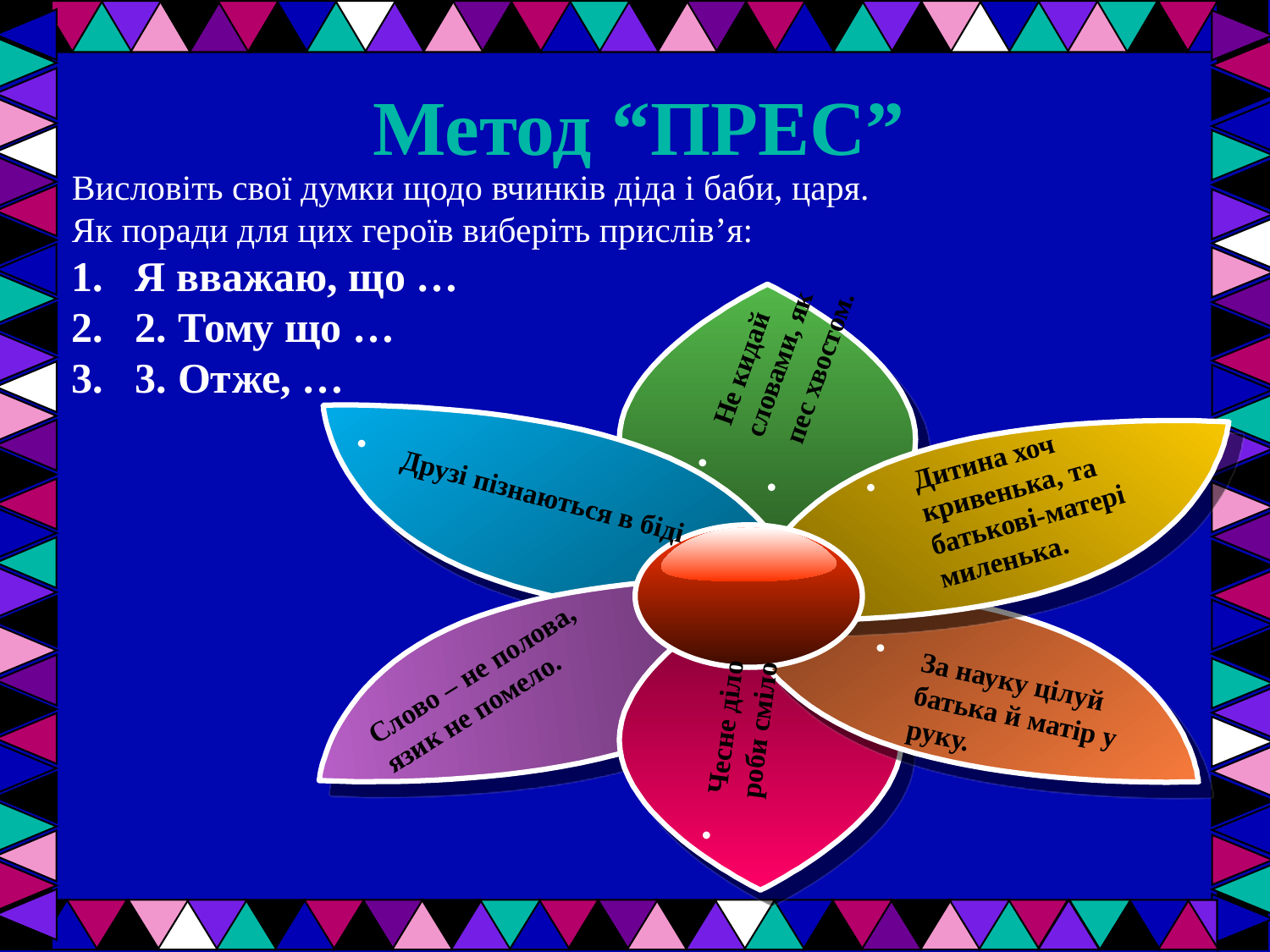

# Метод “ПРЕС”
Висловіть свої думки щодо вчинків діда і баби, царя.
Як поради для цих героїв виберіть прислів’я:
Я вважаю, що …
2. Тому що …
3. Отже, …

Не кидай словами, як
 пес хвостом.

Дитина хоч кривенька, та батькові-матері миленька.

Друзі пізнаються в біді

За науку цілуй батька й матір у руку.

Чесне діло роби сміло
Слово – не полова, язик не помело.